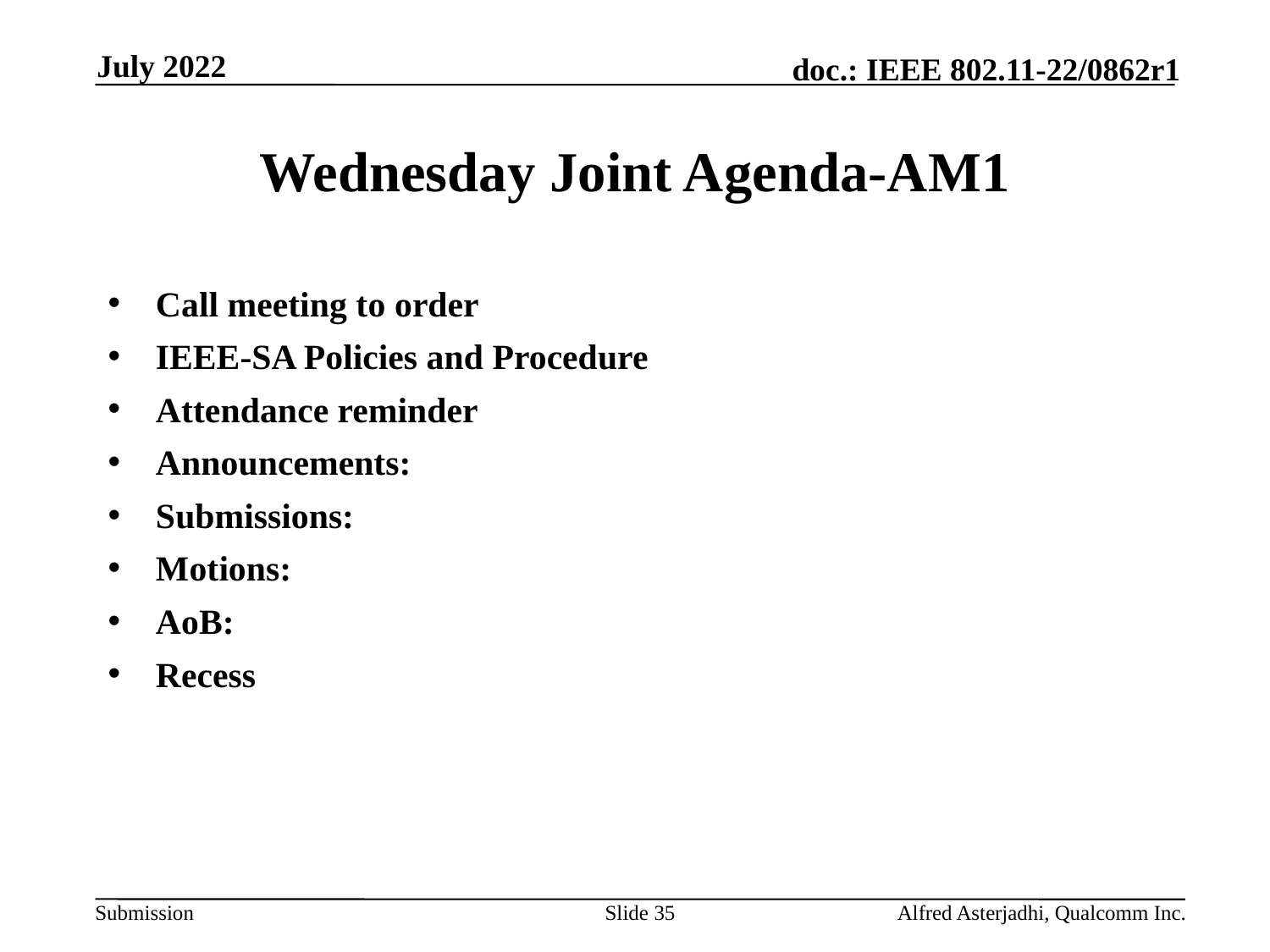

July 2022
# Wednesday Joint Agenda-AM1
Call meeting to order
IEEE-SA Policies and Procedure
Attendance reminder
Announcements:
Submissions:
Motions:
AoB:
Recess
Slide 35
Alfred Asterjadhi, Qualcomm Inc.